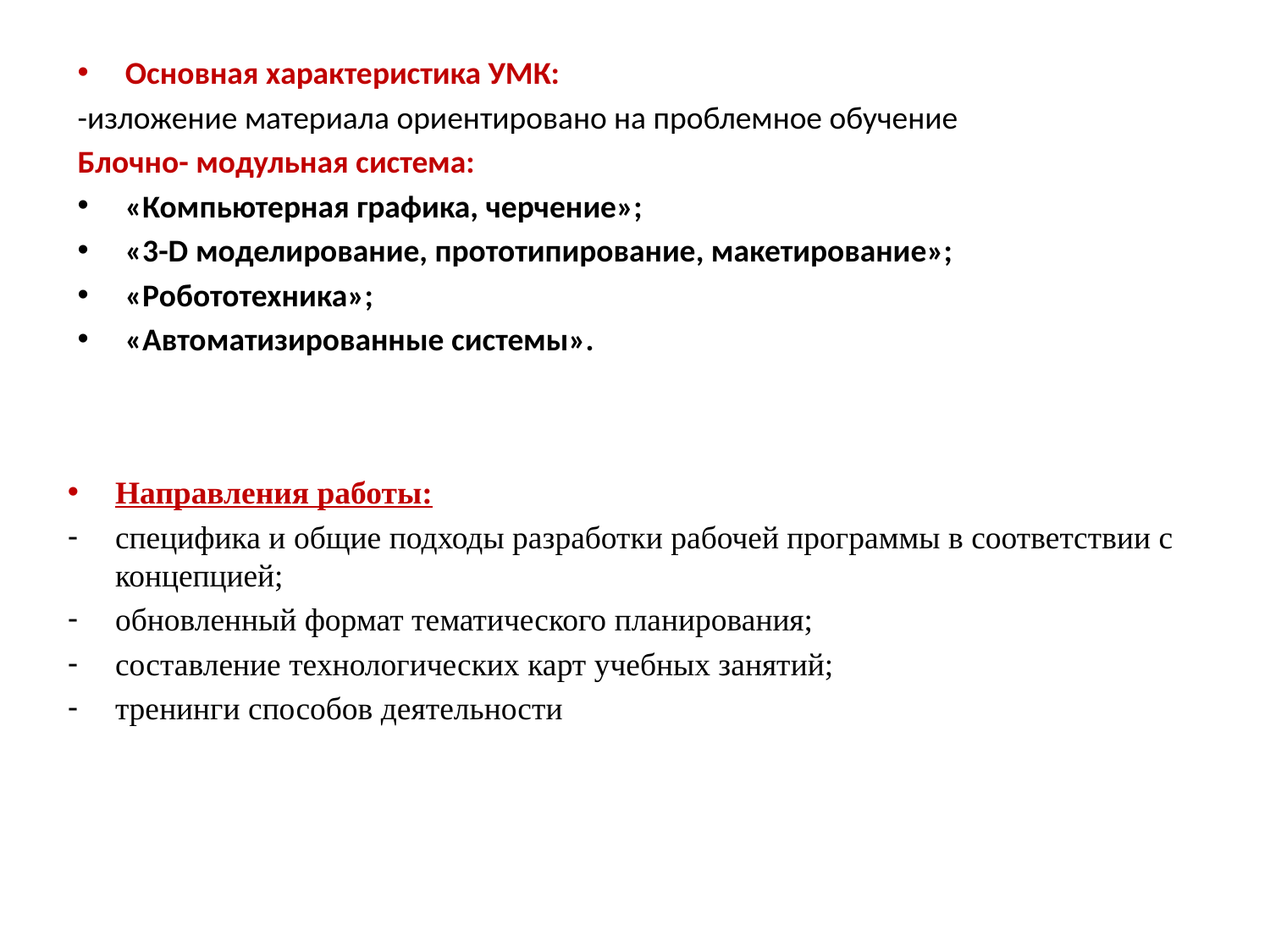

Основная характеристика УМК:
-изложение материала ориентировано на проблемное обучение
Блочно- модульная система:
«Компьютерная графика, черчение»;
«3-D моделирование, прототипирование, макетирование»;
«Робототехника»;
«Автоматизированные системы».
Направления работы:
специфика и общие подходы разработки рабочей программы в соответствии с концепцией;
обновленный формат тематического планирования;
составление технологических карт учебных занятий;
тренинги способов деятельности